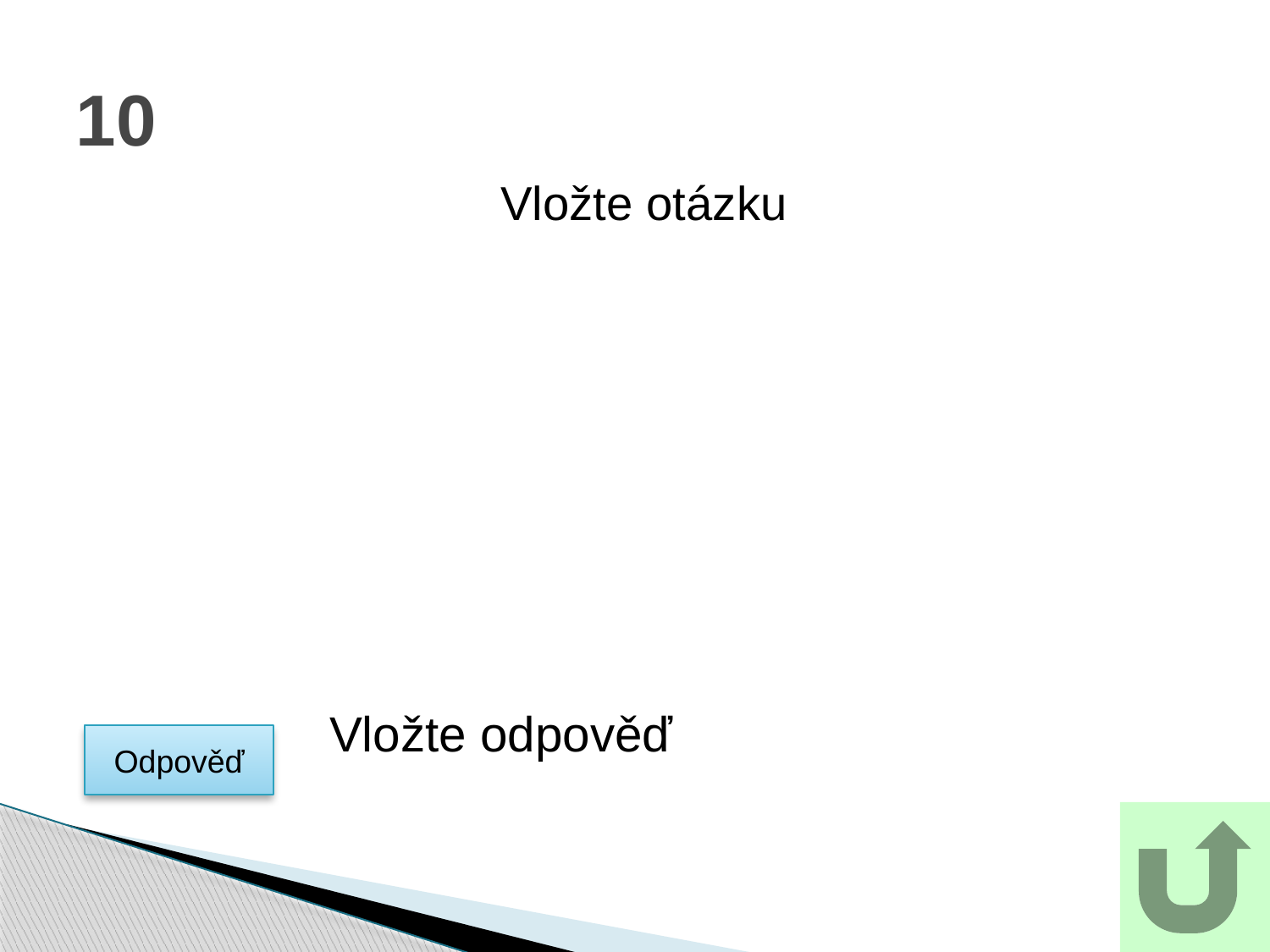

# 10
Vložte otázku

Vložte odpověď
Odpověď